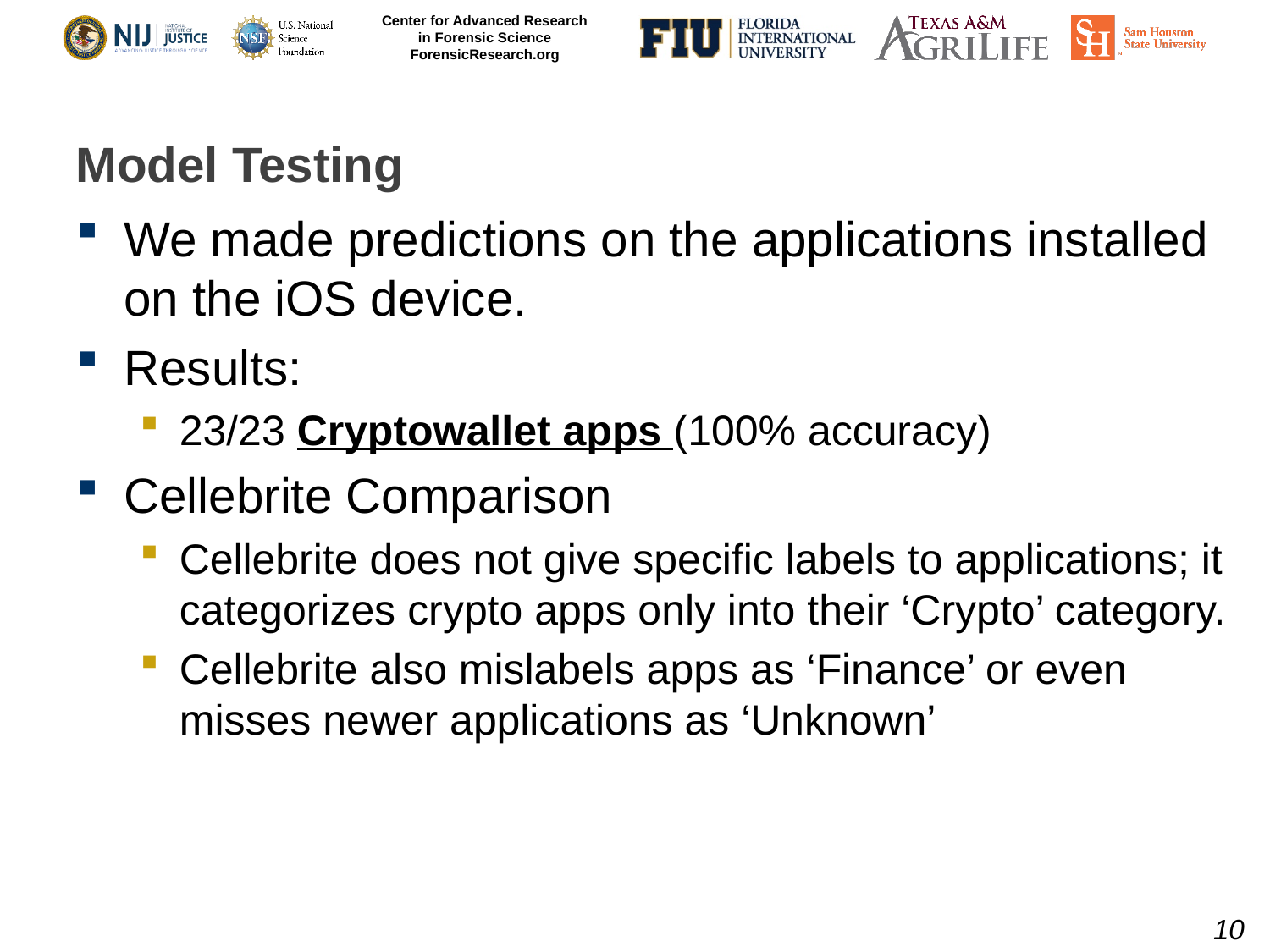

# Model Testing
We made predictions on the applications installed on the iOS device.
Results:
23/23 Cryptowallet apps (100% accuracy)
Cellebrite Comparison
Cellebrite does not give specific labels to applications; it categorizes crypto apps only into their ‘Crypto’ category.
Cellebrite also mislabels apps as ‘Finance’ or even misses newer applications as ‘Unknown’